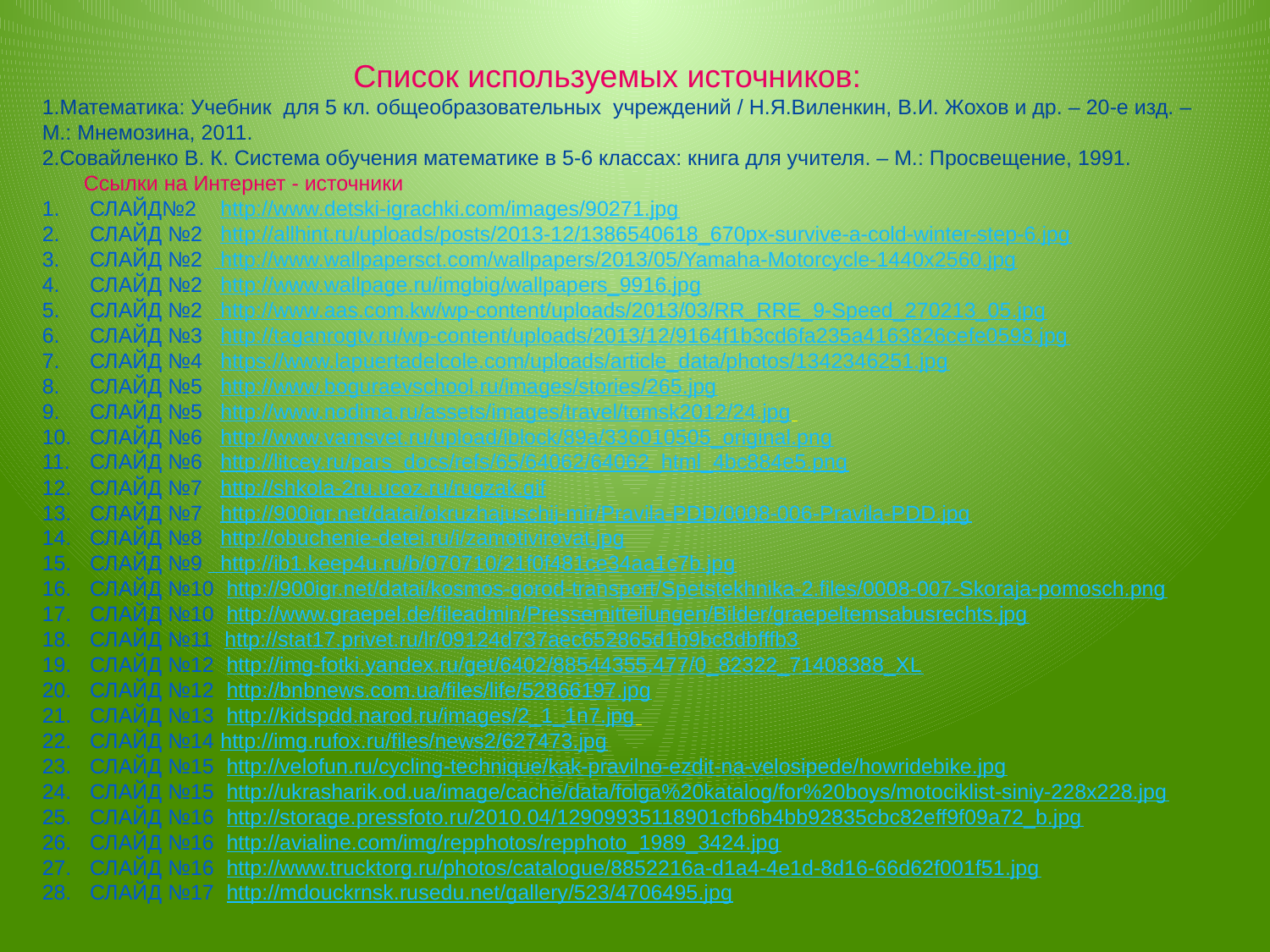

Список используемых источников:
1.Математика: Учебник  для 5 кл. общеобразовательных  учреждений / Н.Я.Виленкин, В.И. Жохов и др. – 20-е изд. – М.: Мнемозина, 2011. 
2.Совайленко В. К. Система обучения математике в 5-6 классах: книга для учителя. – М.: Просвещение, 1991. 
       Ссылки на Интернет - источники
СЛАЙД№2    http://www.detski-igrachki.com/images/90271.jpg
СЛАЙД №2   http://allhint.ru/uploads/posts/2013-12/1386540618_670px-survive-a-cold-winter-step-6.jpg
СЛАЙД №2   http://www.wallpapersct.com/wallpapers/2013/05/Yamaha-Motorcycle-1440x2560.jpg
СЛАЙД №2   http://www.wallpage.ru/imgbig/wallpapers_9916.jpg
СЛАЙД №2   http://www.aas.com.kw/wp-content/uploads/2013/03/RR_RRE_9-Speed_270213_05.jpg
СЛАЙД №3   http://taganrogtv.ru/wp-content/uploads/2013/12/9164f1b3cd6fa235a4163826cefe0598.jpg
СЛАЙД №4   https://www.lapuertadelcole.com/uploads/article_data/photos/1342346251.jpg
СЛАЙД №5   http://www.boguraevschool.ru/images/stories/265.jpg
СЛАЙД №5   http://www.nodima.ru/assets/images/travel/tomsk2012/24.jpg
СЛАЙД №6   http://www.vamsvet.ru/upload/iblock/89a/336010505_original.png
СЛАЙД №6   http://litcey.ru/pars_docs/refs/65/64062/64062_html_4bc884e5.png
СЛАЙД №7   http://shkola-2ru.ucoz.ru/rugzak.gif
СЛАЙД №7   http://900igr.net/datai/okruzhajuschij-mir/Pravila-PDD/0008-006-Pravila-PDD.jpg
СЛАЙД №8   http://obuchenie-detei.ru/i/zamotivirovat.jpg
СЛАЙД №9   http://ib1.keep4u.ru/b/070710/21f0f481ce34aa1c7b.jpg
СЛАЙД №10  http://900igr.net/datai/kosmos-gorod-transport/Spetstekhnika-2.files/0008-007-Skoraja-pomosch.png
СЛАЙД №10  http://www.graepel.de/fileadmin/Pressemitteilungen/Bilder/graepeltemsabusrechts.jpg
СЛАЙД №11  http://stat17.privet.ru/lr/09124d737aec652865d1b9bc8dbfffb3
СЛАЙД №12  http://img-fotki.yandex.ru/get/6402/88544355.477/0_82322_71408388_XL
СЛАЙД №12  http://bnbnews.com.ua/files/life/52866197.jpg
СЛАЙД №13  http://kidspdd.narod.ru/images/2_1_1n7.jpg
СЛАЙД №14 http://img.rufox.ru/files/news2/627473.jpg
СЛАЙД №15  http://velofun.ru/cycling-technique/kak-pravilno-ezdit-na-velosipede/howridebike.jpg
СЛАЙД №15  http://ukrasharik.od.ua/image/cache/data/folga%20katalog/for%20boys/motociklist-siniy-228x228.jpg
СЛАЙД №16  http://storage.pressfoto.ru/2010.04/12909935118901cfb6b4bb92835cbc82eff9f09a72_b.jpg
СЛАЙД №16  http://avialine.com/img/repphotos/repphoto_1989_3424.jpg
СЛАЙД №16  http://www.trucktorg.ru/photos/catalogue/8852216a-d1a4-4e1d-8d16-66d62f001f51.jpg
СЛАЙД №17  http://mdouckrnsk.rusedu.net/gallery/523/4706495.jpg